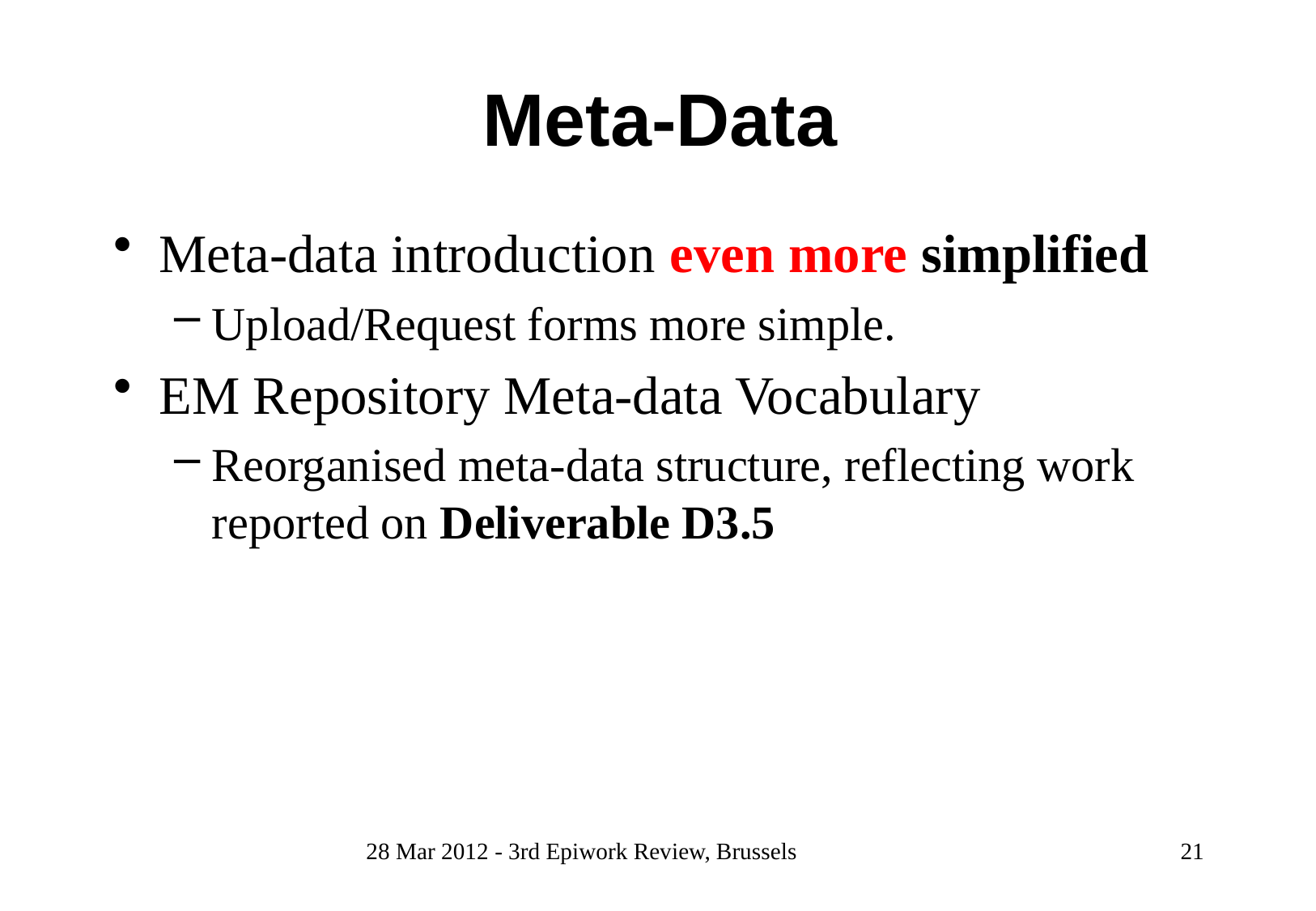

# Meta-Data
Meta-data introduction even more simplified
Upload/Request forms more simple.
EM Repository Meta-data Vocabulary
Reorganised meta-data structure, reflecting work reported on Deliverable D3.5
28 Mar 2012 - 3rd Epiwork Review, Brussels
21